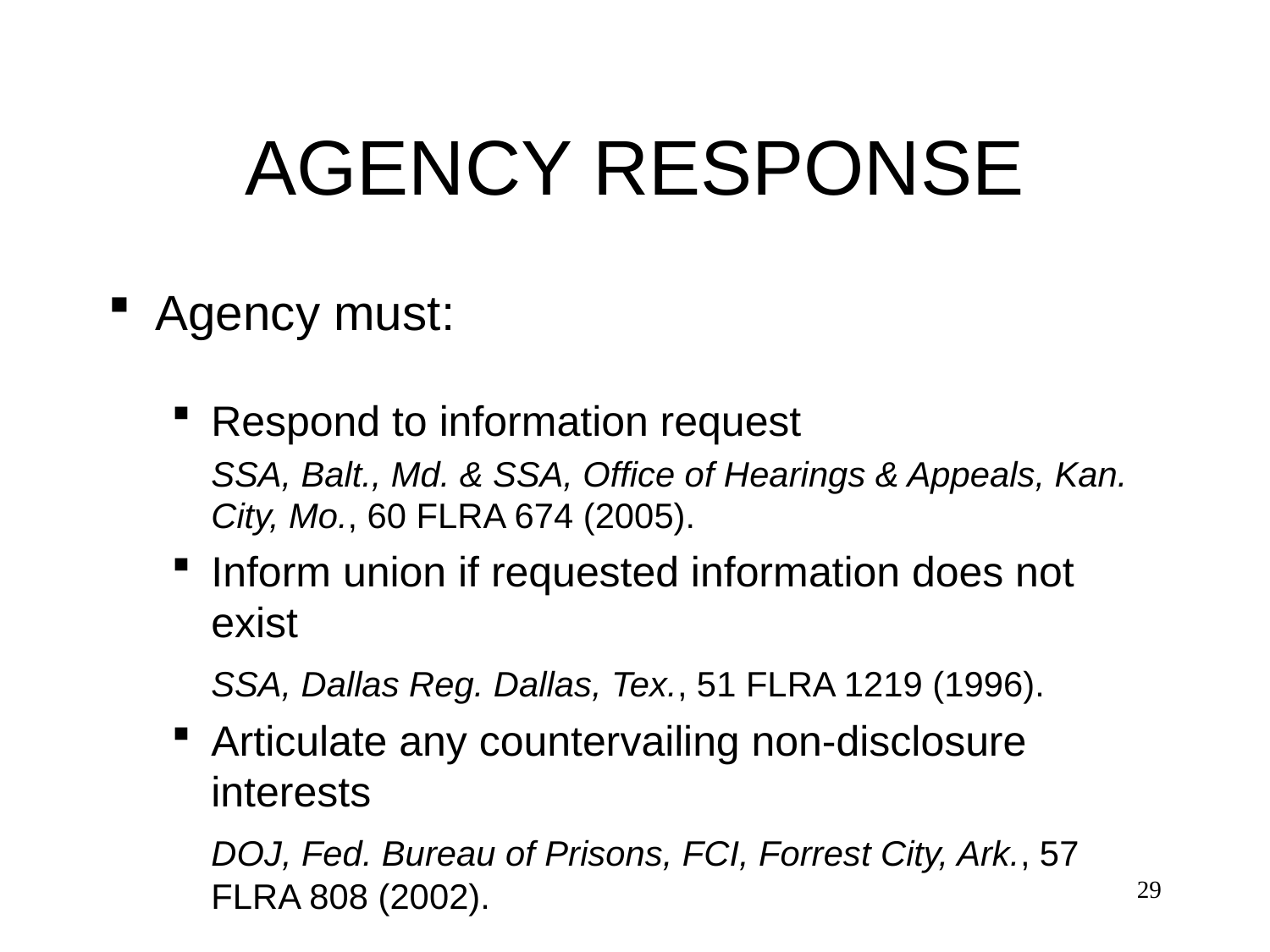

# AGENCY RESPONSE
Agency must:

Respond to information request
	SSA, Balt., Md. & SSA, Office of Hearings & Appeals, Kan. City, Mo., 60 FLRA 674 (2005).
Inform union if requested information does not exist
	SSA, Dallas Reg. Dallas, Tex., 51 FLRA 1219 (1996).
Articulate any countervailing non-disclosure interests
	DOJ, Fed. Bureau of Prisons, FCI, Forrest City, Ark., 57 FLRA 808 (2002).
29